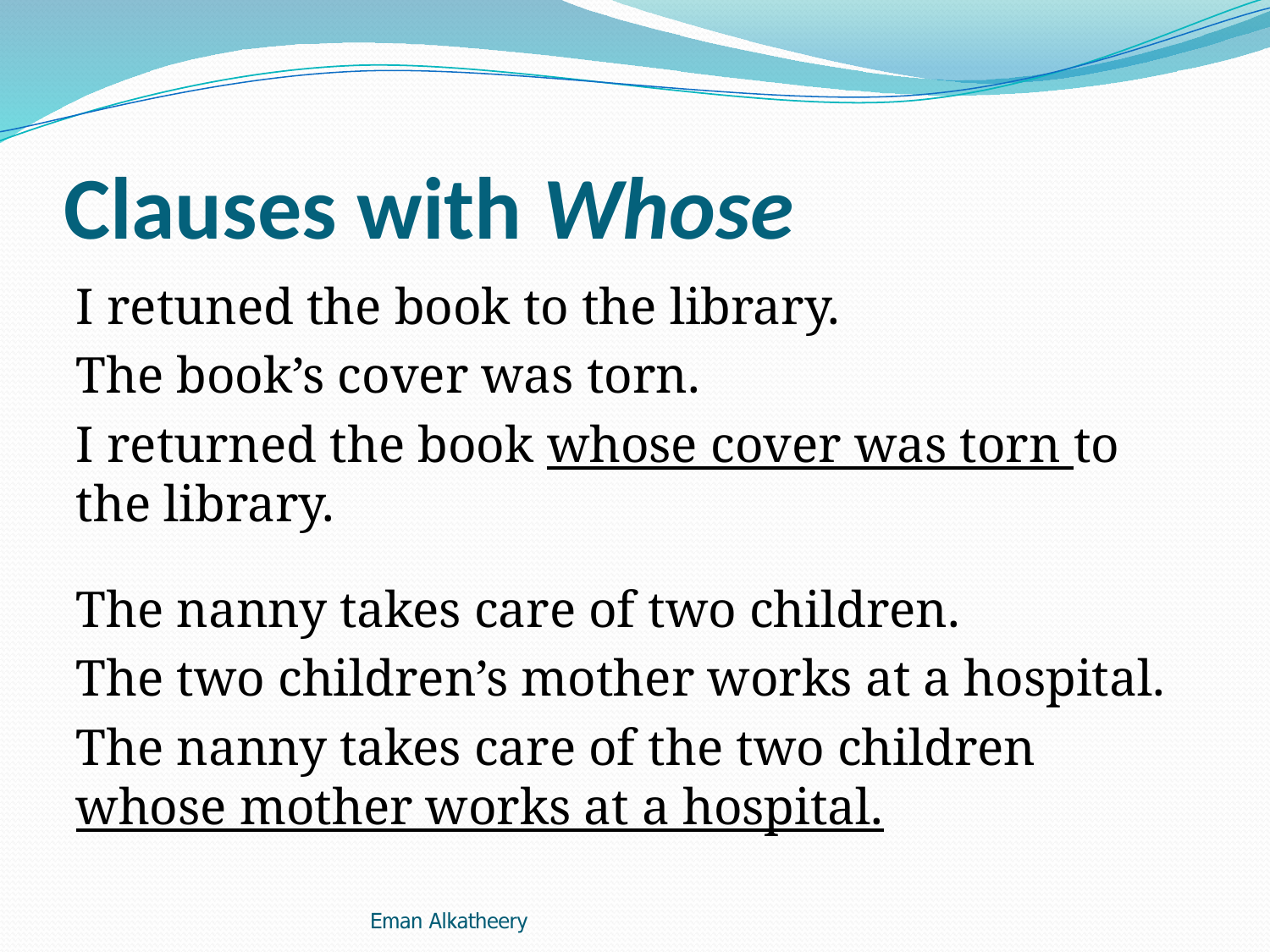

# Clauses with Whose
I retuned the book to the library.
The book’s cover was torn.
I returned the book whose cover was torn to the library.

The nanny takes care of two children.
The two children’s mother works at a hospital.
The nanny takes care of the two children whose mother works at a hospital.
Eman Alkatheery